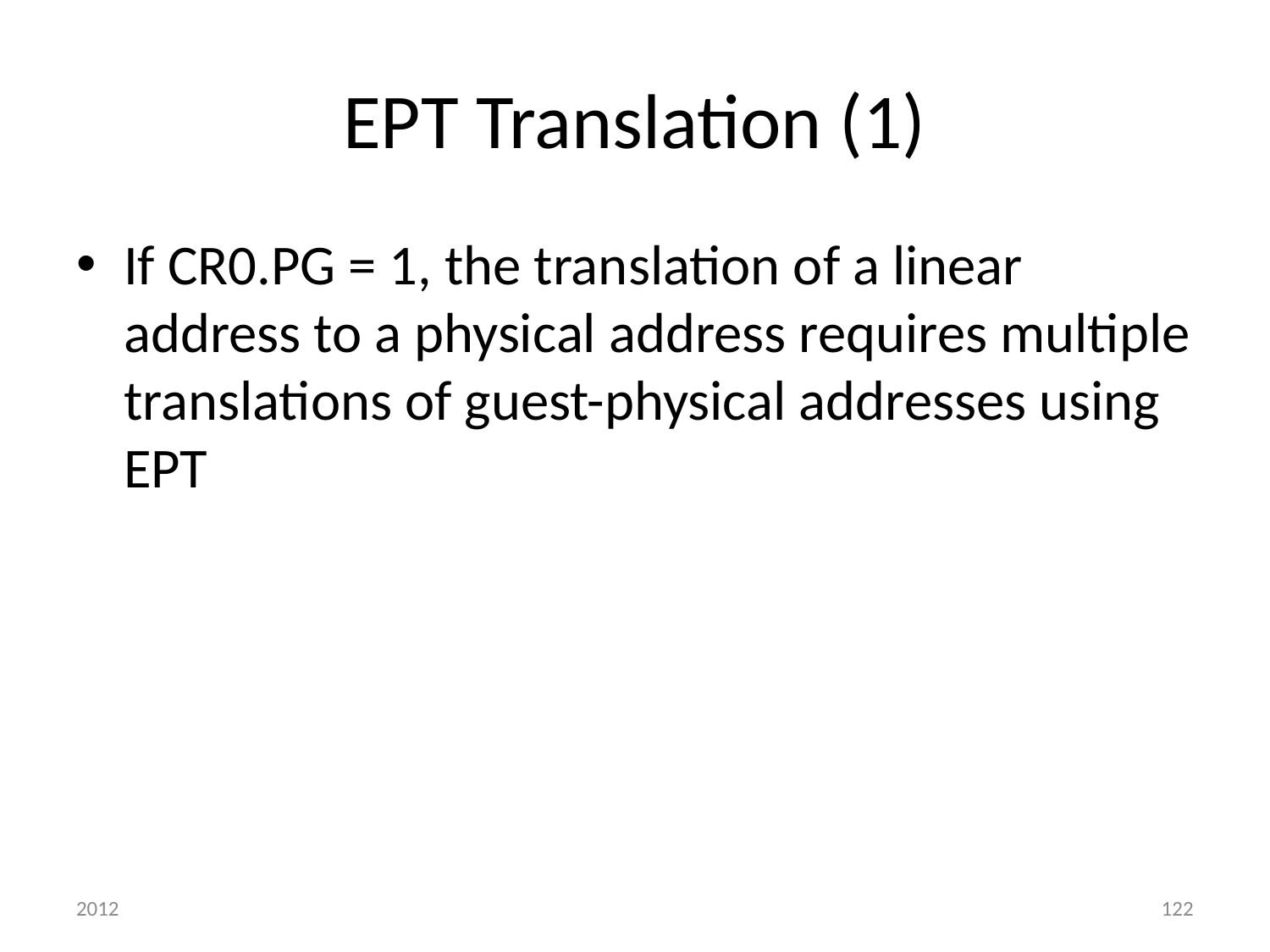

# EPT Translation (1)
If CR0.PG = 1, the translation of a linear address to a physical address requires multiple translations of guest-physical addresses using EPT

2012

122